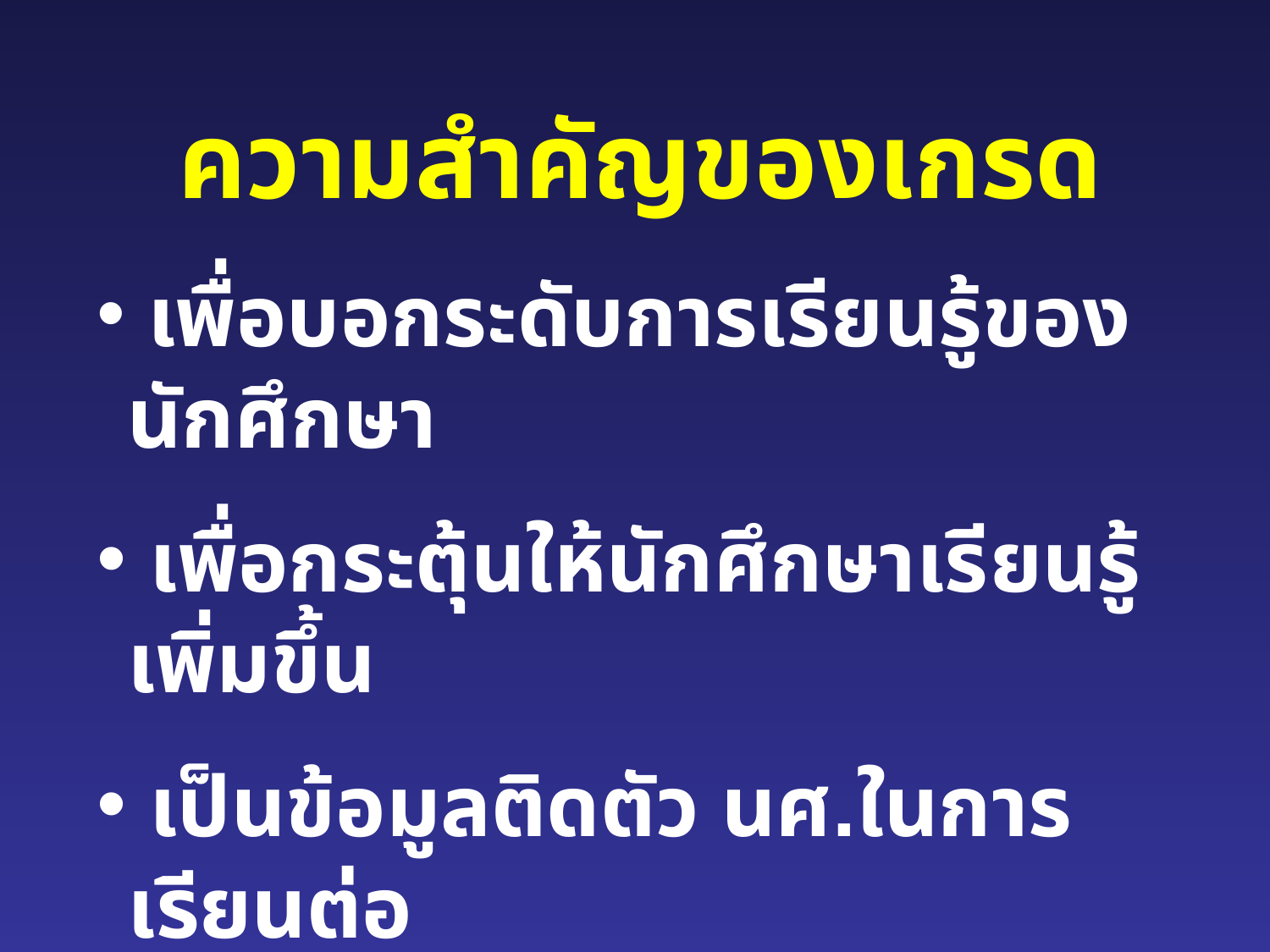

ความสำคัญของเกรด
 เพื่อบอกระดับการเรียนรู้ของนักศึกษา
 เพื่อกระตุ้นให้นักศึกษาเรียนรู้เพิ่มขึ้น
 เป็นข้อมูลติดตัว นศ.ในการเรียนต่อ
 เพื่อ feedback อาจารย์ผู้สอน